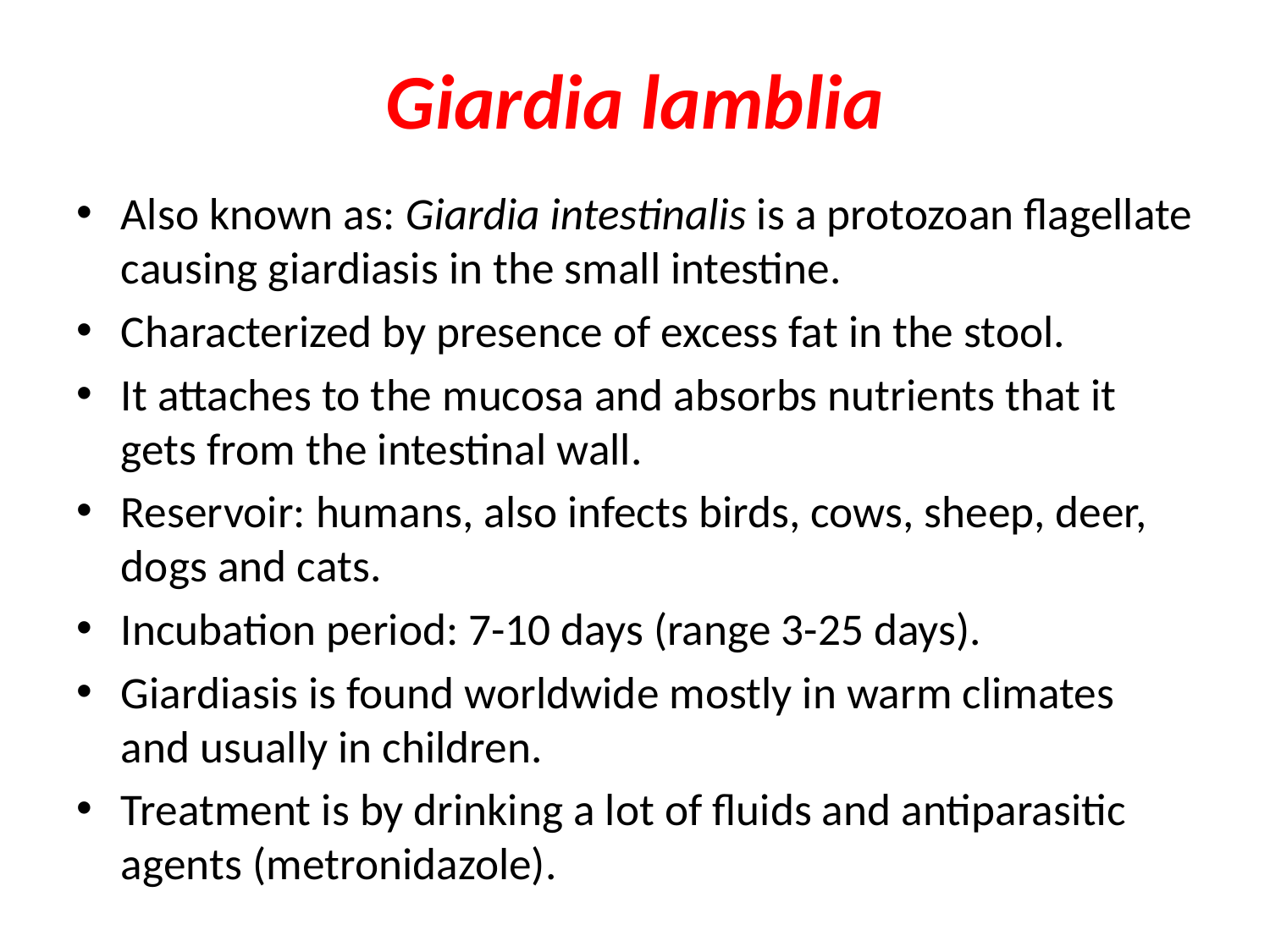

# Giardia lamblia
Also known as: Giardia intestinalis is a protozoan flagellate causing giardiasis in the small intestine.
Characterized by presence of excess fat in the stool.
It attaches to the mucosa and absorbs nutrients that it gets from the intestinal wall.
Reservoir: humans, also infects birds, cows, sheep, deer, dogs and cats.
Incubation period: 7-10 days (range 3-25 days).
Giardiasis is found worldwide mostly in warm climates and usually in children.
Treatment is by drinking a lot of fluids and antiparasitic agents (metronidazole).